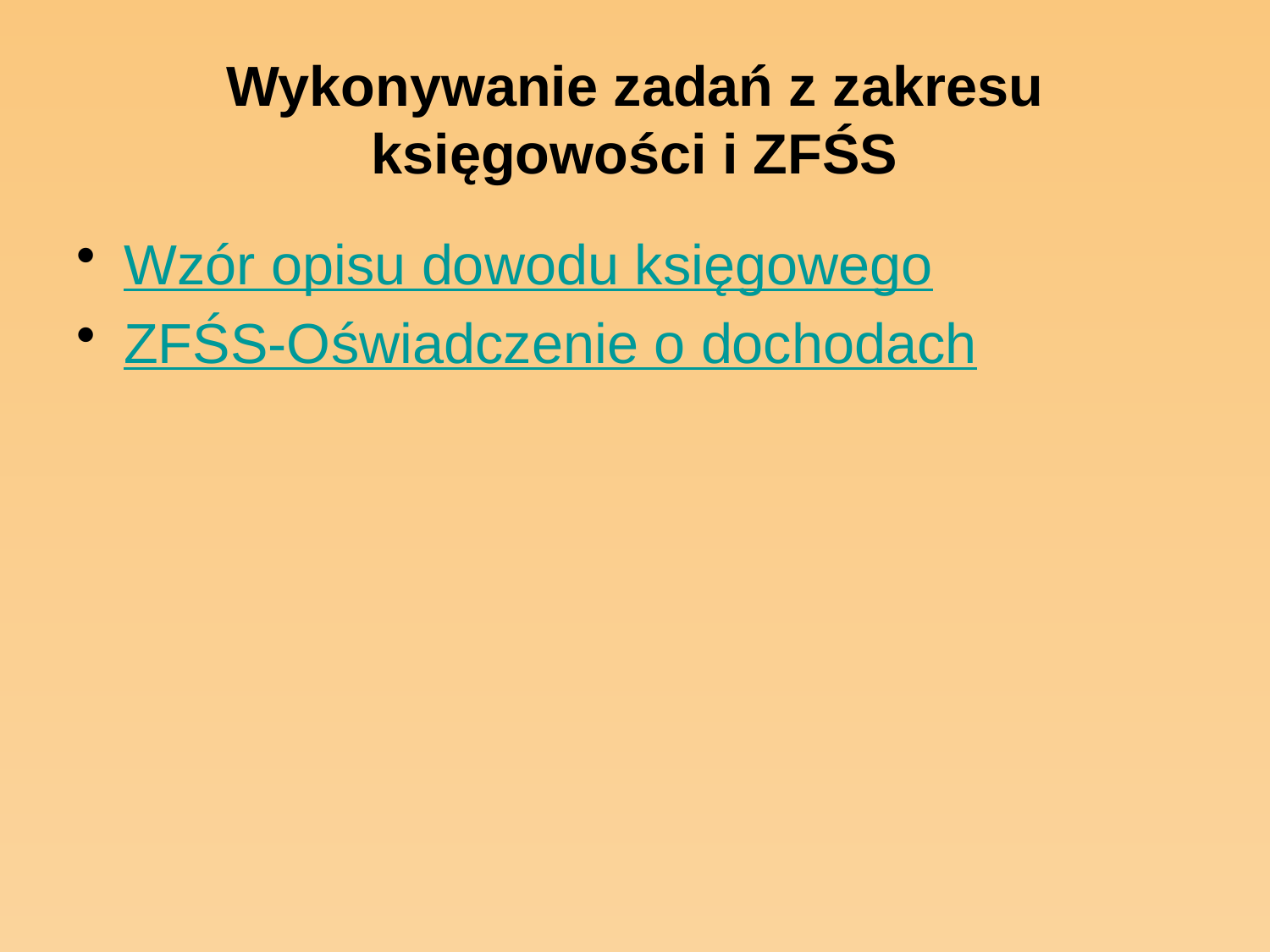

# Wykonywanie zadań z zakresu księgowości i ZFŚS
Wzór opisu dowodu księgowego
ZFŚS-Oświadczenie o dochodach